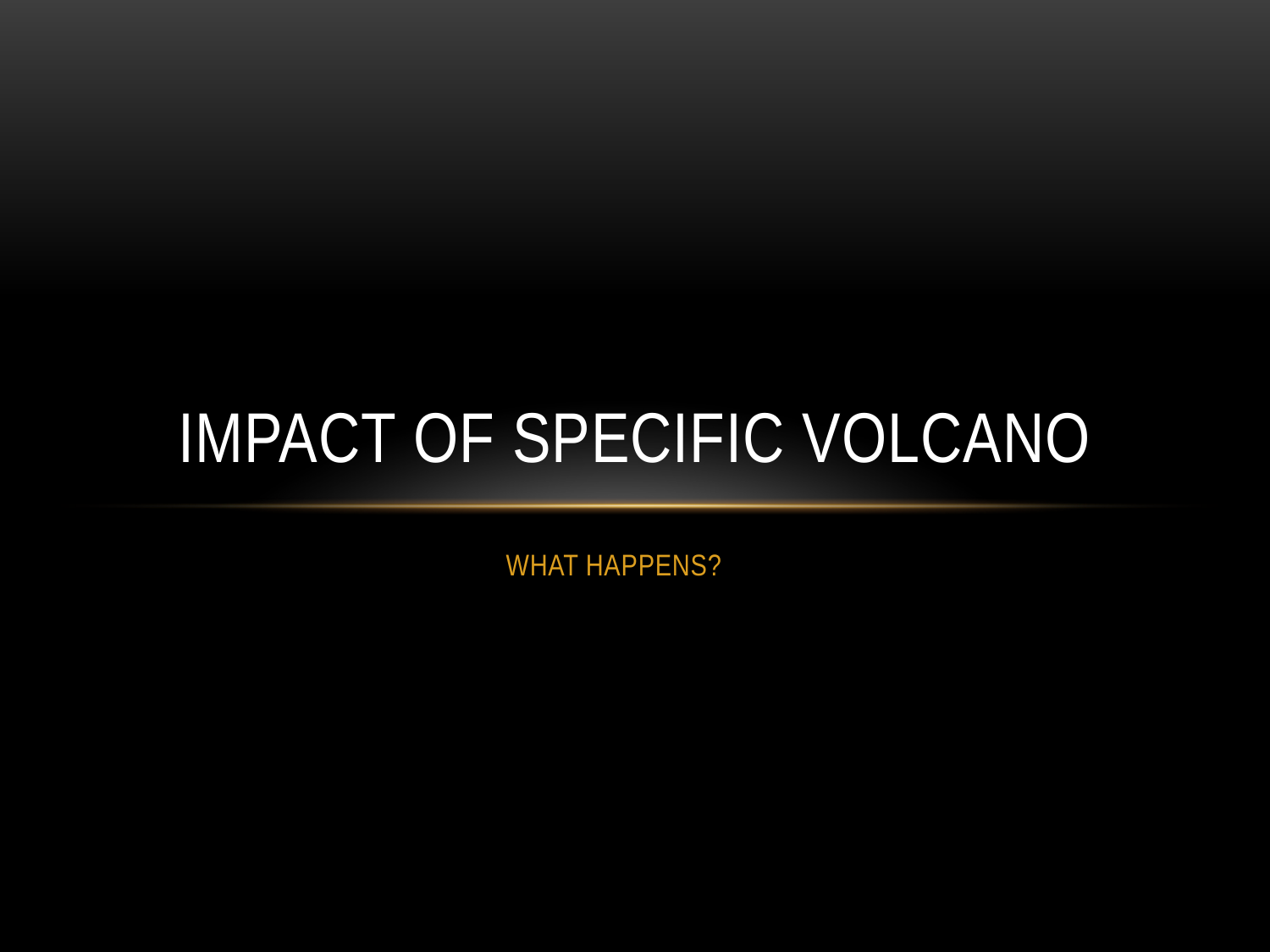

# IMPACT OF SPECIFIC VOLCANO
WHAT HAPPENS?